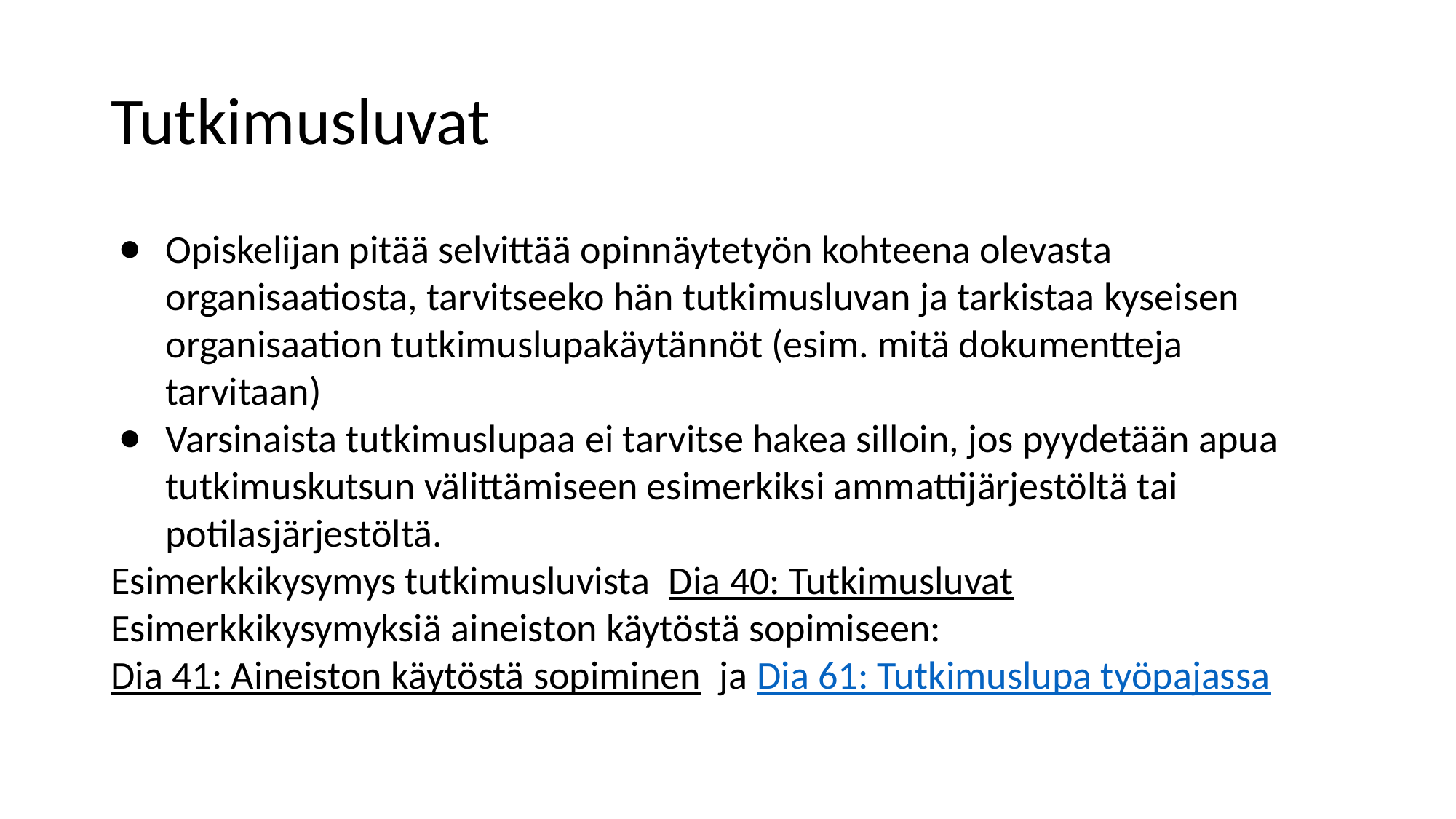

# Tutkimusluvat
Opiskelijan pitää selvittää opinnäytetyön kohteena olevasta organisaatiosta, tarvitseeko hän tutkimusluvan ja tarkistaa kyseisen organisaation tutkimuslupakäytännöt (esim. mitä dokumentteja tarvitaan)
Varsinaista tutkimuslupaa ei tarvitse hakea silloin, jos pyydetään apua tutkimuskutsun välittämiseen esimerkiksi ammattijärjestöltä tai potilasjärjestöltä.
Esimerkkikysymys tutkimusluvista  Dia 40: Tutkimusluvat
Esimerkkikysymyksiä aineiston käytöstä sopimiseen: Dia 41: Aineiston käytöstä sopiminen  ja Dia 61: Tutkimuslupa työpajassa